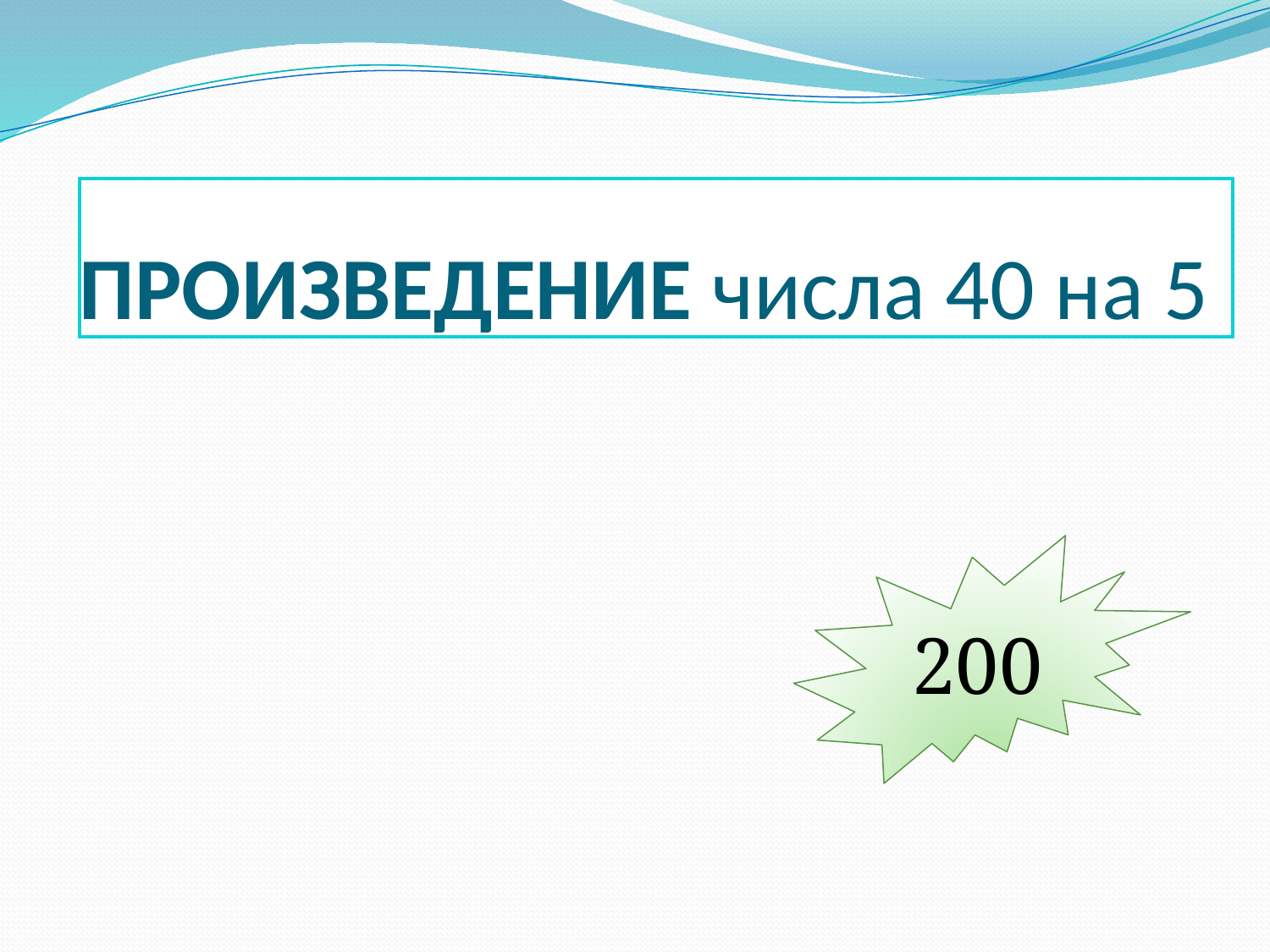

# ПРОИЗВЕДЕНИЕ числа 40 на 5
200